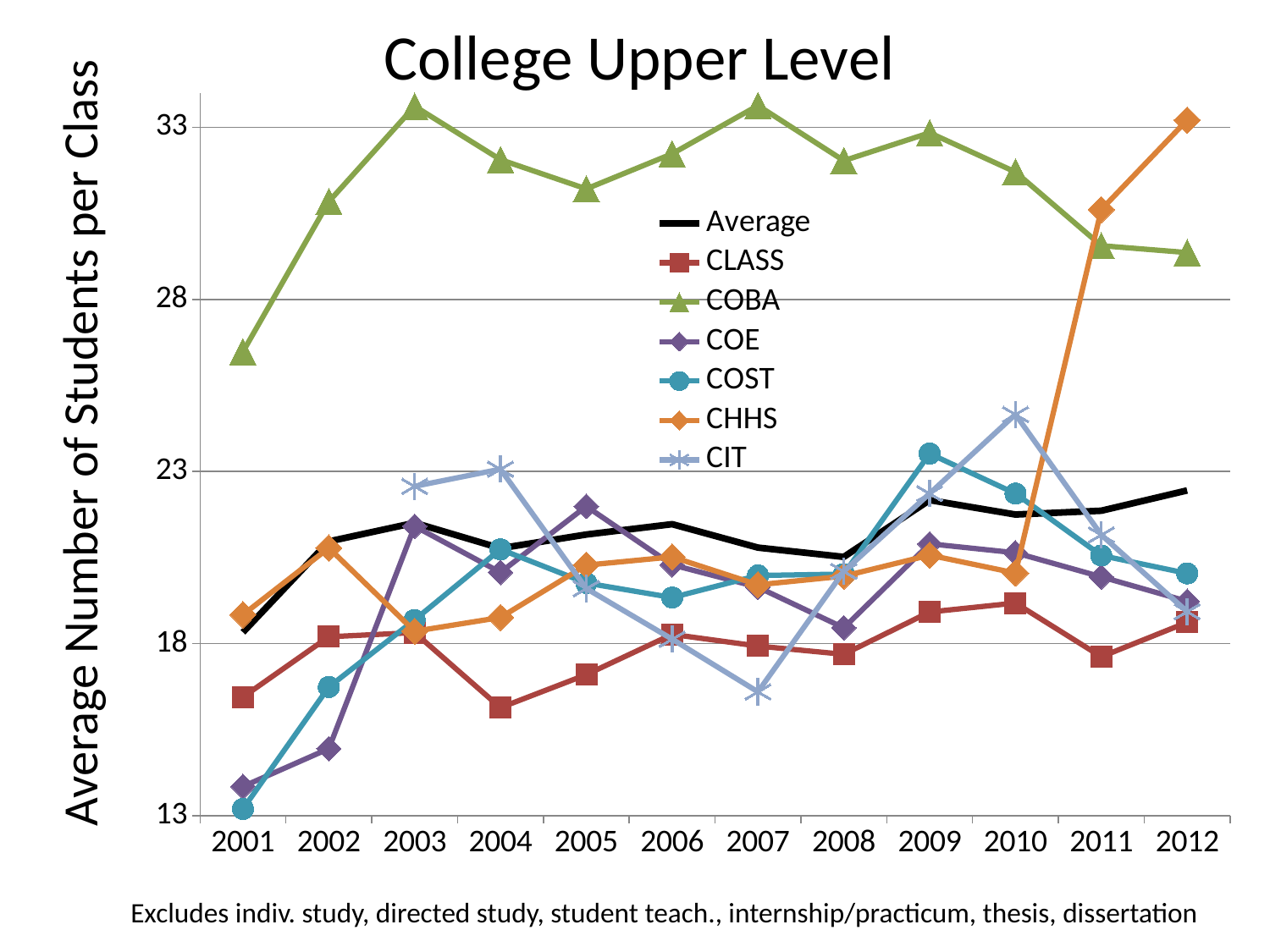

College Upper Level

### Chart

| Category | Average | CLASS | COBA | COE | COST | CHHS | CIT |
|---|---|---|---|---|---|---|---|
| 2001 | 18.33 | 16.45 | 26.48 | 13.85 | 13.2 | 18.84 | None |
| 2002 | 20.97 | 18.2 | 30.84 | 14.95 | 16.74 | 20.78 | None |
| 2003 | 21.51 | 18.32 | 33.61 | 21.41 | 18.69 | 18.36 | 22.57 |
| 2004 | 20.77 | 16.14 | 32.06 | 20.07 | 20.74 | 18.76 | 23.07 |
| 2005 | 21.17 | 17.1 | 31.21 | 21.99 | 19.76 | 20.28 | 19.6 |
| 2006 | 21.47 | 18.27 | 32.23 | 20.29 | 19.34 | 20.52 | 18.13 |
| 2007 | 20.79 | 17.93 | 33.63 | 19.64 | 19.98 | 19.71 | 16.6 |
| 2008 | 20.52 | 17.69 | 32.03 | 18.46 | 20.02 | 19.96 | 20.1 |
| 2009 | 22.17 | 18.92 | 32.84 | 20.9 | 23.52 | 20.57 | 22.36 |
| 2010 | 21.75 | 19.18 | 31.7 | 20.64 | 22.36 | 20.05 | 24.66 |
| 2011 | 21.86 | 17.62 | 29.56 | 19.94 | 20.56 | 30.61 | 21.16 |
| 2012 | 22.45 | 18.62 | 29.36 | 19.23 | 20.04 | 33.21 | 18.93 |
Average Number of Students per Class
Excludes indiv. study, directed study, student teach., internship/practicum, thesis, dissertation